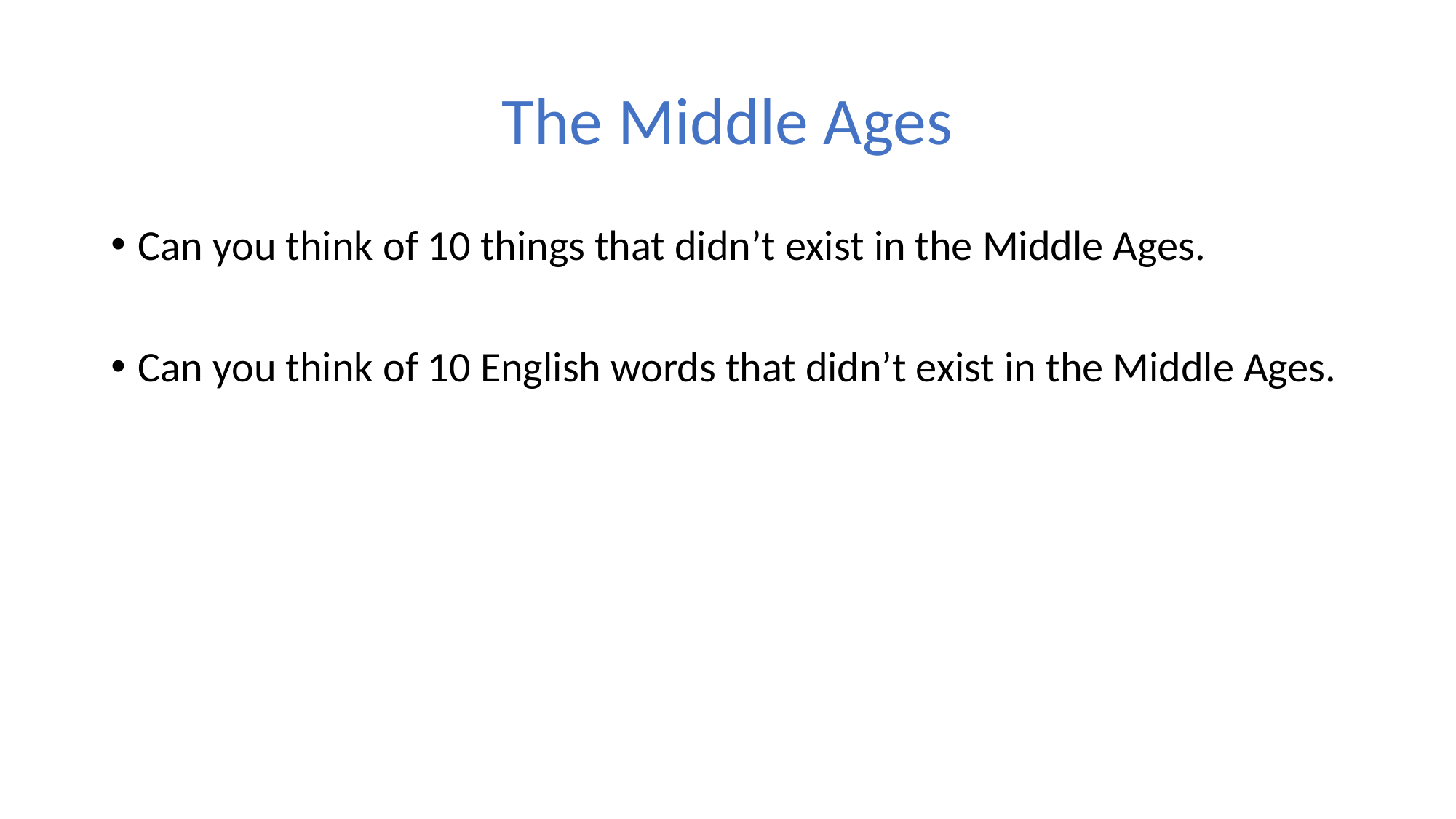

# The Middle Ages
Can you think of 10 things that didn’t exist in the Middle Ages.

Can you think of 10 English words that didn’t exist in the Middle Ages.